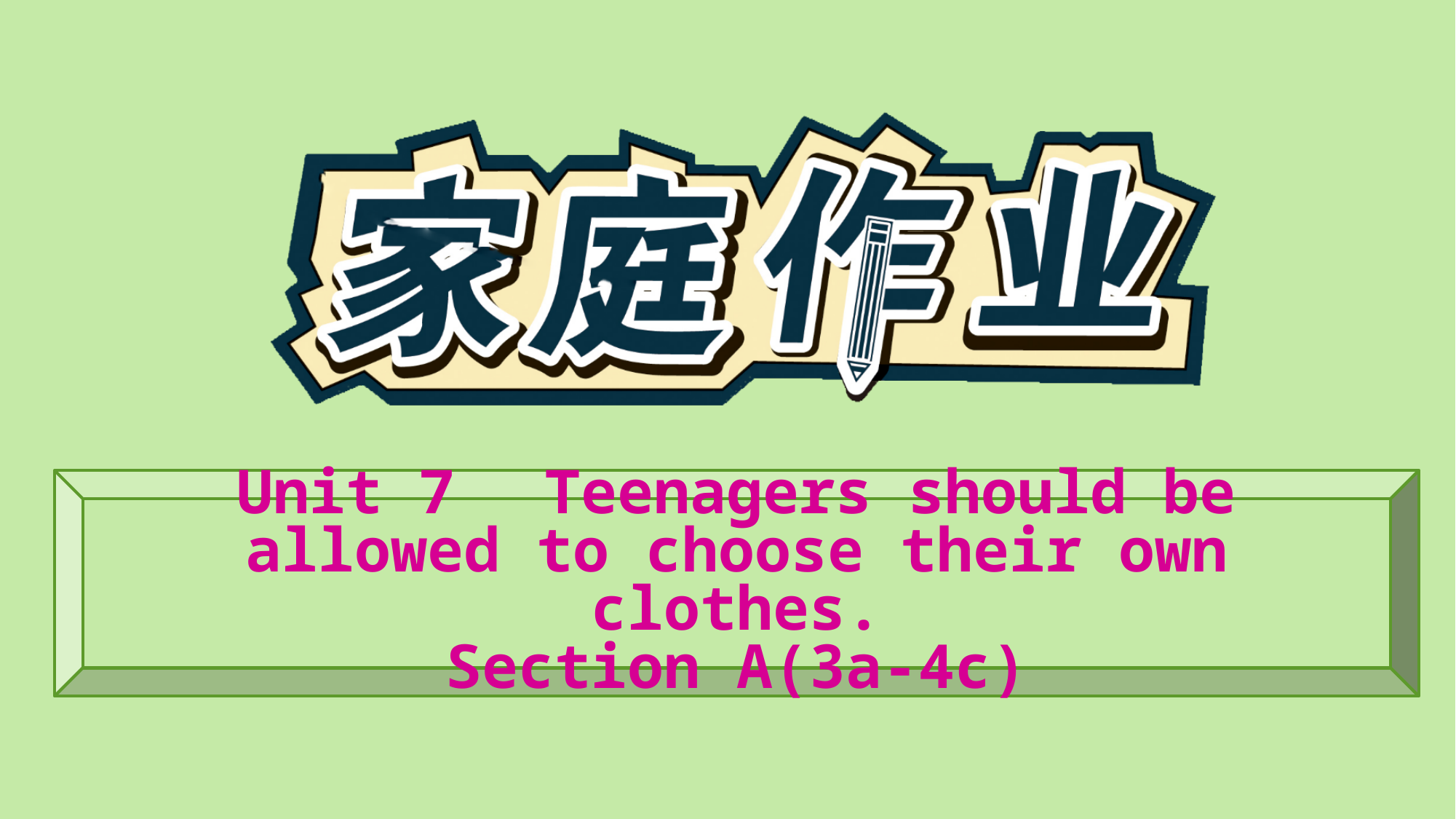

Unit 7　Teenagers should be allowed to choose their own clothes.
Section A(3a-4c)